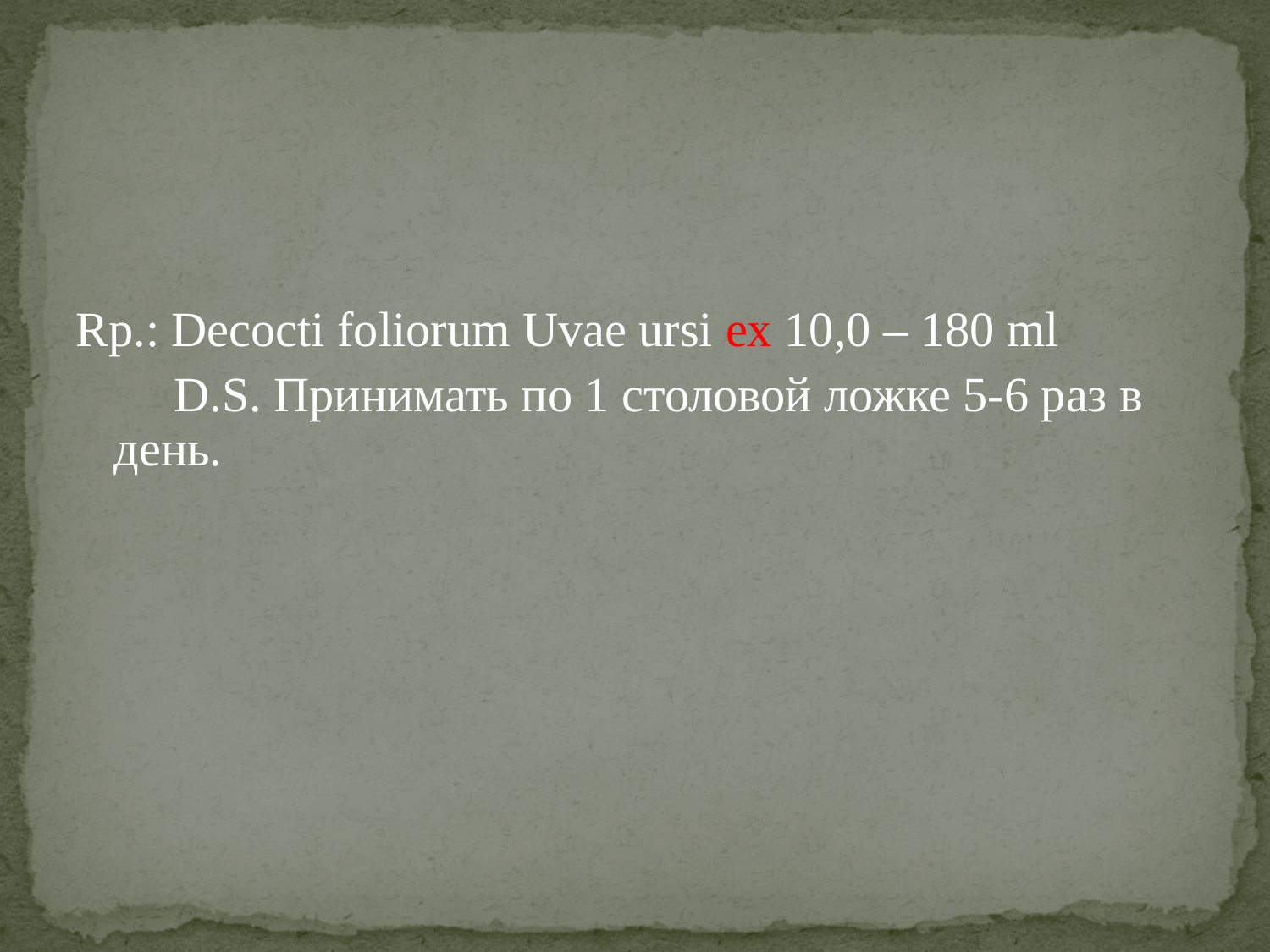

Rp.: Decocti foliorum Uvae ursi ex 10,0 – 180 ml
        D.S. Принимать по 1 столовой ложке 5-6 раз в день.